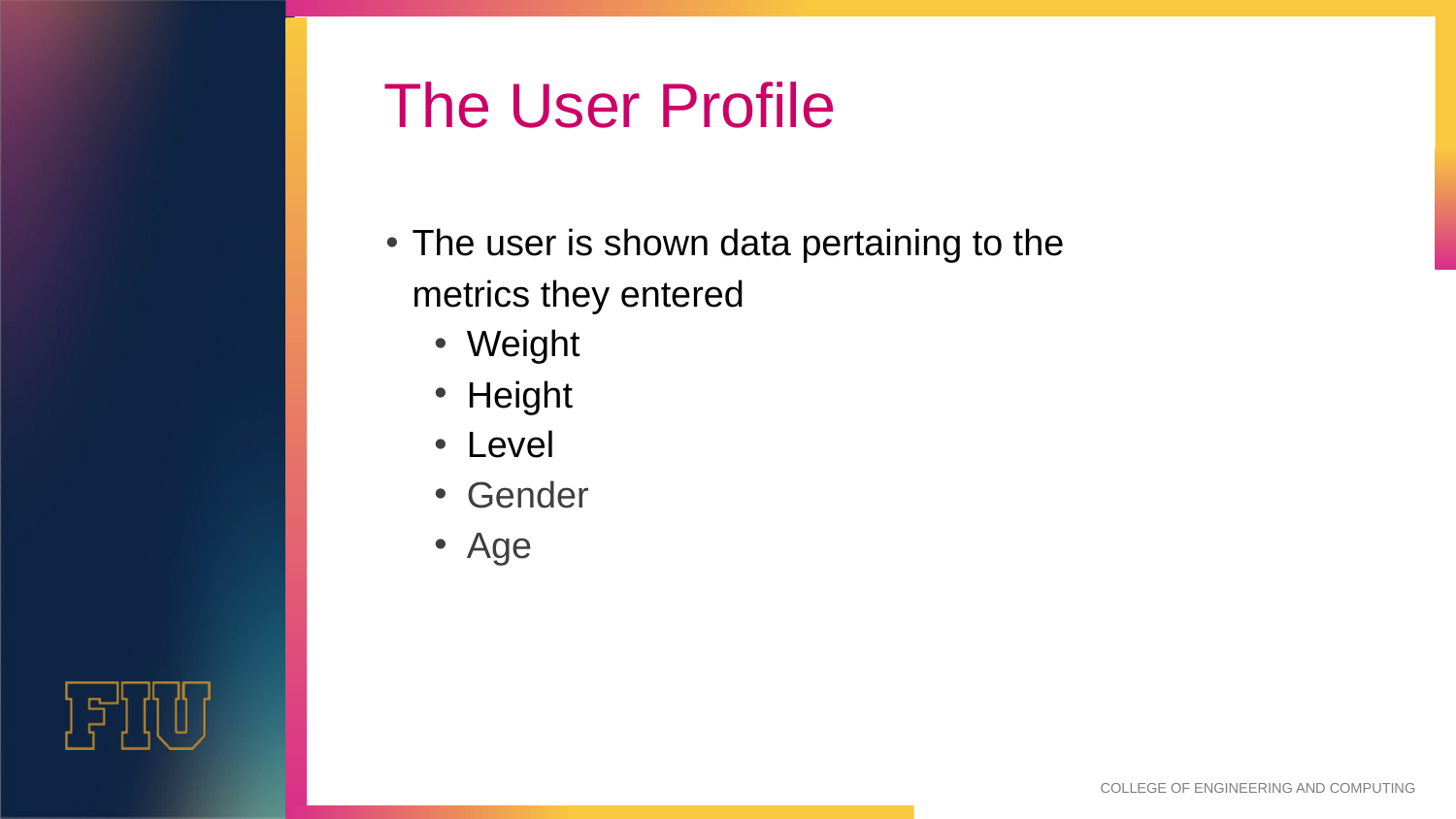

# The User Profile

The user is shown data pertaining to the metrics they entered
Weight
Height
Level
Gender
Age